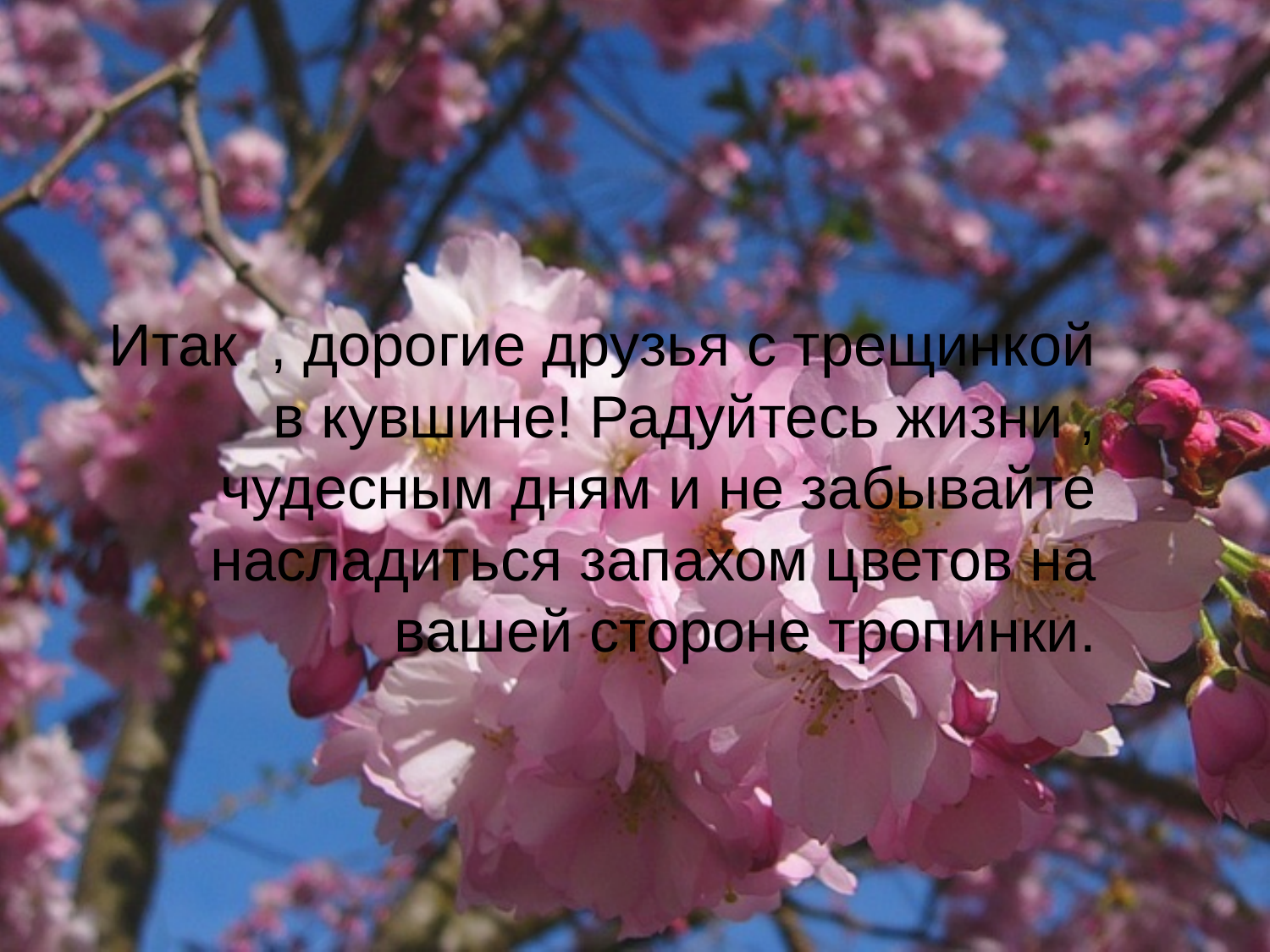

# Итак  , дорогие друзья с трещинкой в кувшине! Радуйтесь жизни , чудесным дням и не забывайте насладиться запахом цветов на вашей стороне тропинки.